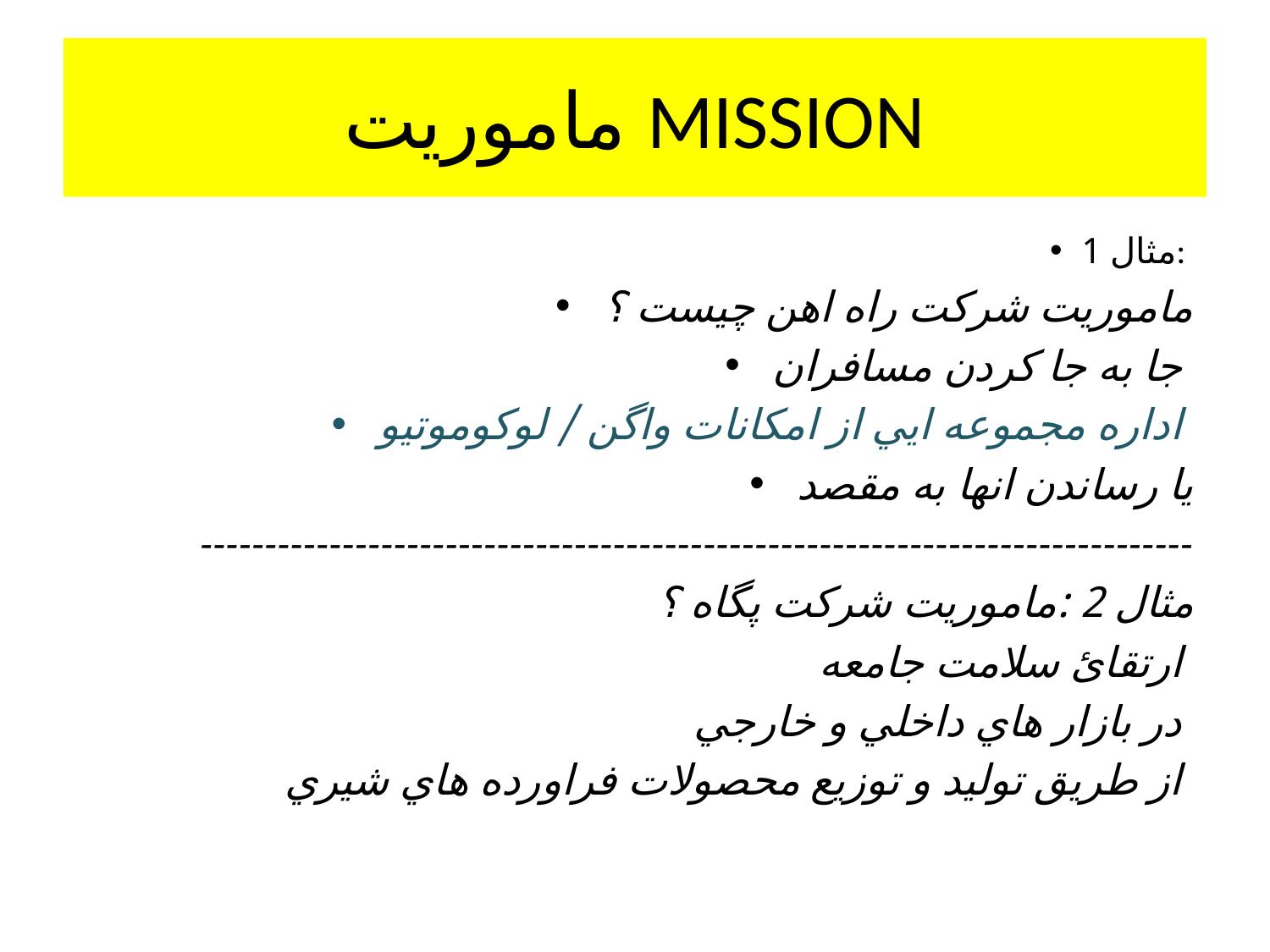

# ماموريت MISSION
مثال 1:
ماموريت شركت راه اهن چيست ؟
جا به جا كردن مسافران
اداره مجموعه ايي از امكانات واگن / لوكوموتيو
يا رساندن انها به مقصد
-----------------------------------------------------------------------------
مثال 2 :ماموريت شركت پگاه ؟
 ارتقائ سلامت جامعه
      در بازار هاي داخلي و خارجي
               از طريق توليد و توزيع محصولات فراورده هاي شيري